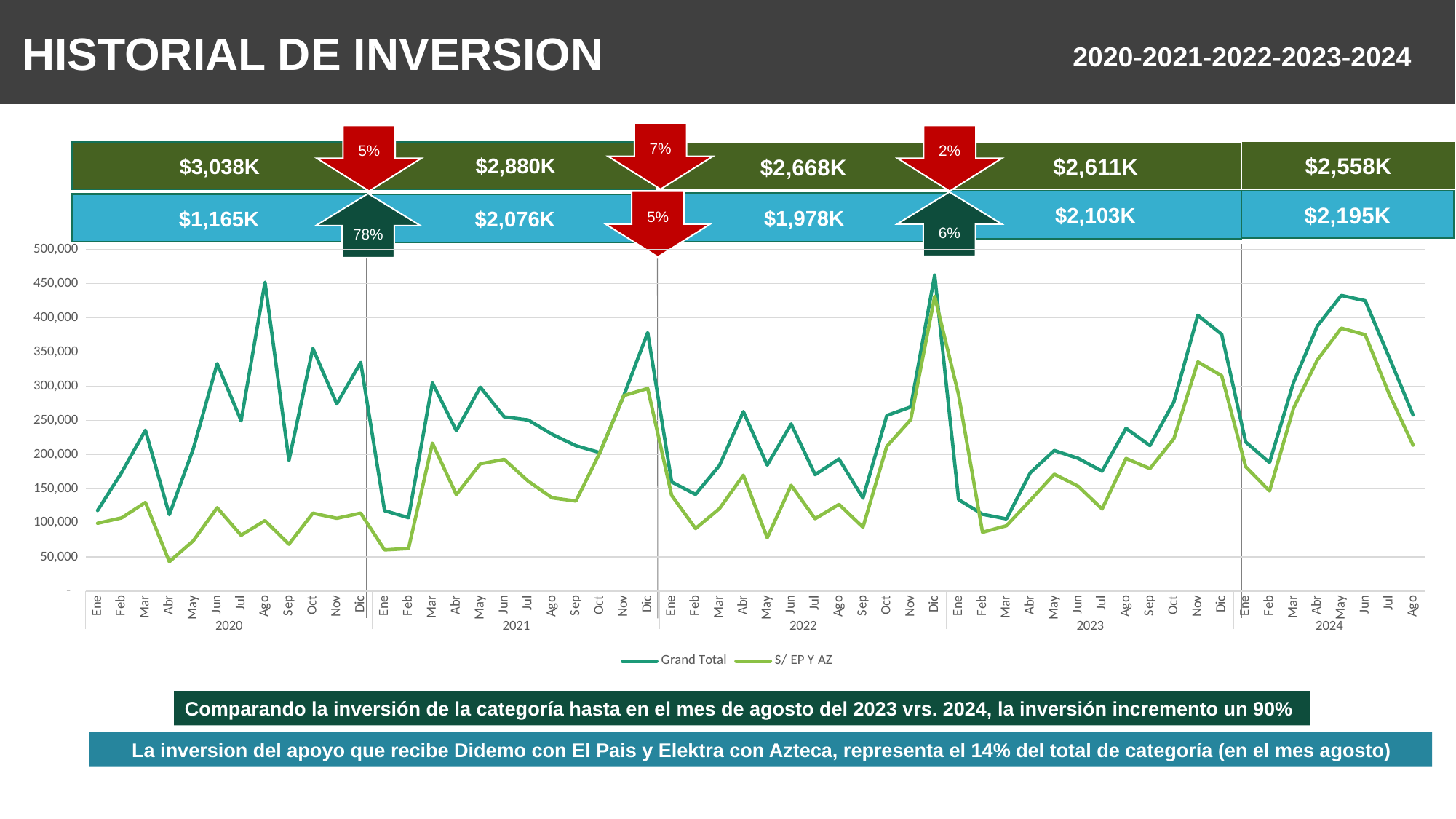

HISTORIAL DE INVERSION
2020-2021-2022-2023-2024
7%
5%
2%
$2,558K
$2,880K
$2,611K
$3,038K
$2,668K
$2,195K
$2,103K
5%
6%
$1,978K
78%
$1,165K
$2,076K

### Chart

| Category | Grand Total | S/ EP Y AZ |
|---|---|---|
| Ene | 118203.0407526745 | 99495.4844270167 |
| Feb | 173320.01074402363 | 107364.46414182108 |
| Mar | 235689.9786067657 | 129932.79181708781 |
| Abr | 112184.95617262222 | 43296.94803051499 |
| May | 208305.89190016055 | 73828.79682437095 |
| Jun | 332967.5864365006 | 122204.56488960003 |
| Jul | 249582.3677829204 | 81979.42432020145 |
| Ago | 452079.55243821116 | 103397.92251169006 |
| Sep | 191298.52365213 | 68913.46299590572 |
| Oct | 355286.69109546393 | 114265.91480973669 |
| Nov | 274126.6764669653 | 106819.52001707445 |
| Dic | 334788.24417009647 | 114352.03017832641 |
| Ene | 117912.66815874053 | 60526.29313583362 |
| Feb | 107684.99922452583 | 62546.08094066539 |
| Mar | 304947.29170581873 | 216764.62315380247 |
| Abr | 235054.0709583896 | 141344.35371116915 |
| May | 298700.0 | 186440.0 |
| Jun | 255141.96313113882 | 192914.51414966097 |
| Jul | 250688.7489024145 | 161201.2327368038 |
| Ago | 229822.7729662397 | 136662.57733948439 |
| Sep | 213022.2382324365 | 132044.0216324365 |
| Oct | 202873.20682989416 | 202873.20682989416 |
| Nov | 286304.1810742894 | 286304.1810742894 |
| Dic | 378515.74978996854 | 296740.81175074505 |
| Ene | 159856.26366120213 | 140246.0177595628 |
| Feb | 141726.05641844895 | 91842.574584002 |
| Mar | 184062.02294367168 | 120957.06990096848 |
| Abr | 262887.0 | 169736.0 |
| May | 184584.0 | 78362.0 |
| Jun | 244782.0 | 154902.0 |
| Jul | 170623.43604126252 | 106253.76841422195 |
| Ago | 193485.85947635284 | 127129.42802818472 |
| Sep | 136312.89400604053 | 93731.52521300816 |
| Oct | 257247.14452909862 | 212228.30745269178 |
| Nov | 269737.8405180259 | 251201.0840780499 |
| Dic | 462639.1977281038 | 431551.9112696841 |
| Ene | 134107.07841940722 | 287546.36861983116 |
| Feb | 112701.39480701419 | 86324.00511596208 |
| Mar | 105887.33803079775 | 95909.0 |
| Abr | 173519.73005901117 | 133139.10010054318 |
| May | 205965.0522971375 | 171267.6517305614 |
| Jun | 194495.7296555744 | 153685.4591678198 |
| Jul | 175649.65884032677 | 120337.34208160963 |
| Ago | 238461.19801764656 | 194273.23700212978 |
| Sep | 213222.26913071127 | 179457.89860278895 |
| Oct | 276953.46866346087 | 223154.72823046648 |
| Nov | 403747.23992767686 | 335555.4191148537 |
| Dic | 375912.96945798595 | 315318.1742590831 |
| Ene | 218469.7558905084 | 182355.50980697686 |
| Feb | 188347.1799417933 | 146760.8333180628 |
| Mar | 305204.6234903865 | 267529.23291356926 |
| Abr | 388293.7231031143 | 338509.56818328326 |
| May | 432792.7315515058 | 385018.07481931354 |
| Jun | 425064.69709975435 | 375357.8401197521 |
| Jul | 342184.6895170962 | 288418.8518810752 |
| Ago | 258057.96630707497 | 213908.49973535712 |
Comparando la inversión de la categoría hasta en el mes de agosto del 2023 vrs. 2024, la inversión incremento un 90%
La inversion del apoyo que recibe Didemo con El Pais y Elektra con Azteca, representa el 14% del total de categoría (en el mes agosto)